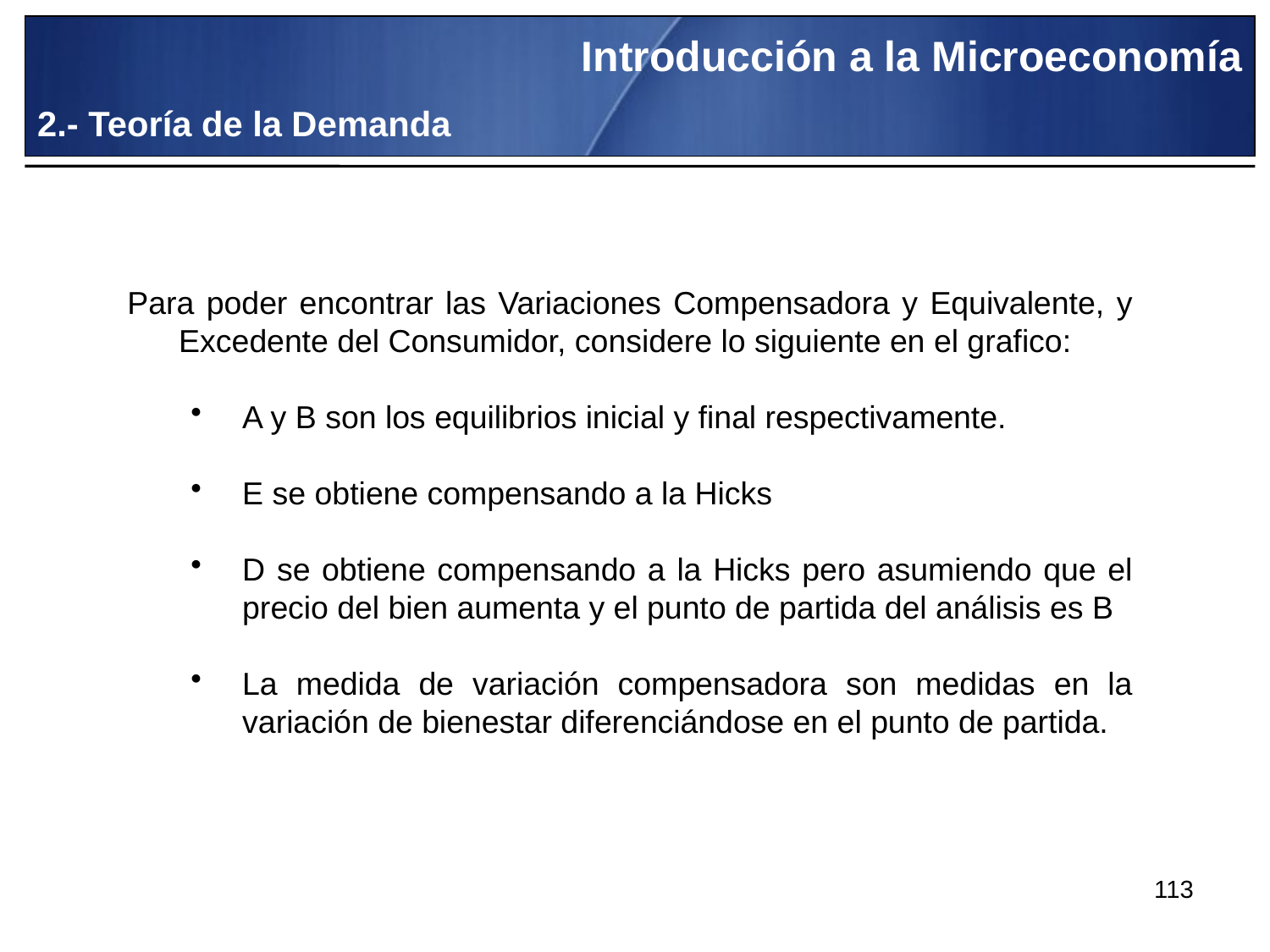

Introducción a la Microeconomía
2.- Teoría de la Demanda

Para poder encontrar las Variaciones Compensadora y Equivalente, y Excedente del Consumidor, considere lo siguiente en el grafico:

A y B son los equilibrios inicial y final respectivamente.

E se obtiene compensando a la Hicks

D se obtiene compensando a la Hicks pero asumiendo que el precio del bien aumenta y el punto de partida del análisis es B

La medida de variación compensadora son medidas en la variación de bienestar diferenciándose en el punto de partida.
113